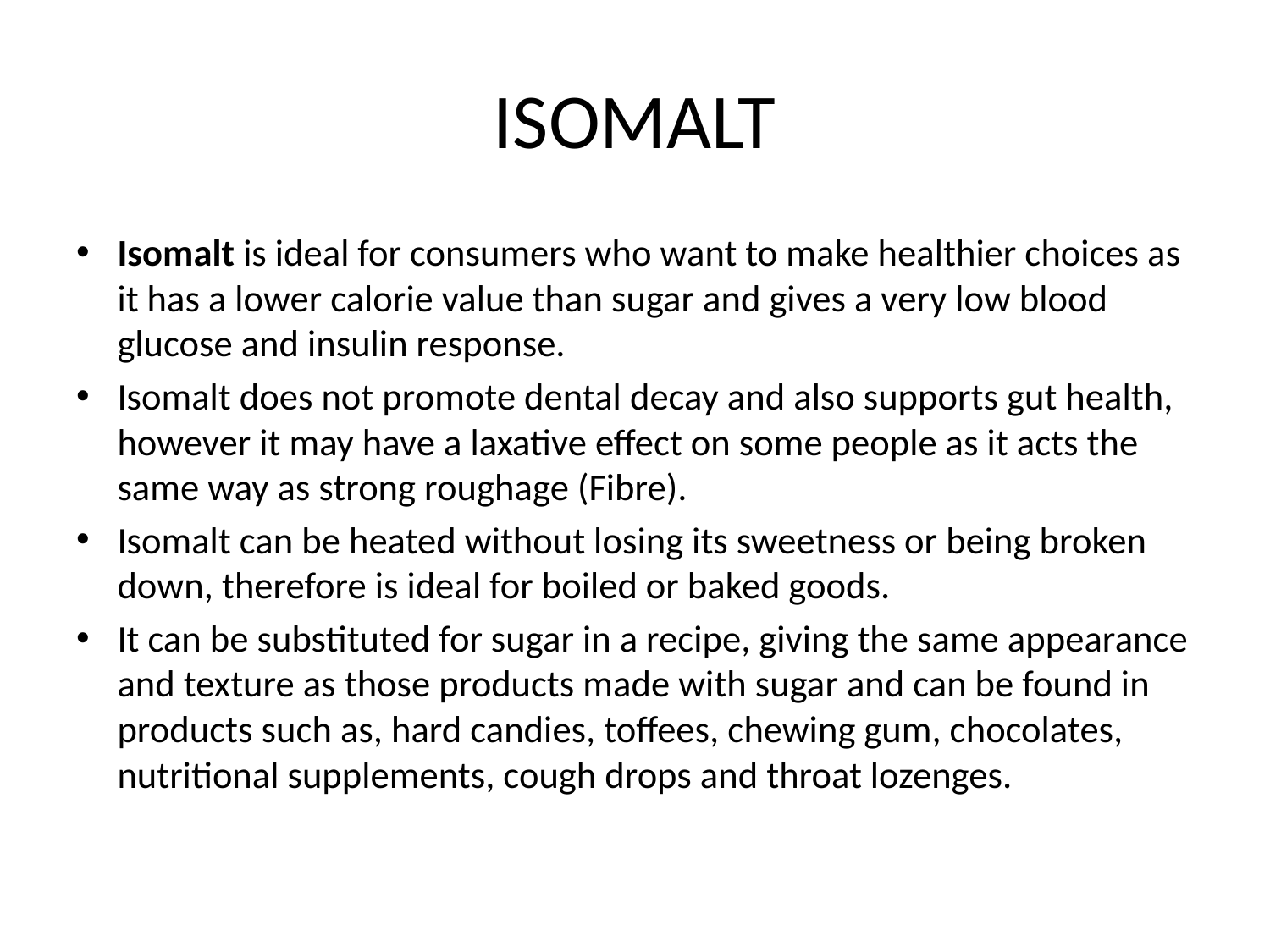

# ISOMALT
Isomalt is ideal for consumers who want to make healthier choices as it has a lower calorie value than sugar and gives a very low blood glucose and insulin response.
Isomalt does not promote dental decay and also supports gut health, however it may have a laxative effect on some people as it acts the same way as strong roughage (Fibre).
Isomalt can be heated without losing its sweetness or being broken down, therefore is ideal for boiled or baked goods.
It can be substituted for sugar in a recipe, giving the same appearance and texture as those products made with sugar and can be found in products such as, hard candies, toffees, chewing gum, chocolates, nutritional supplements, cough drops and throat lozenges.